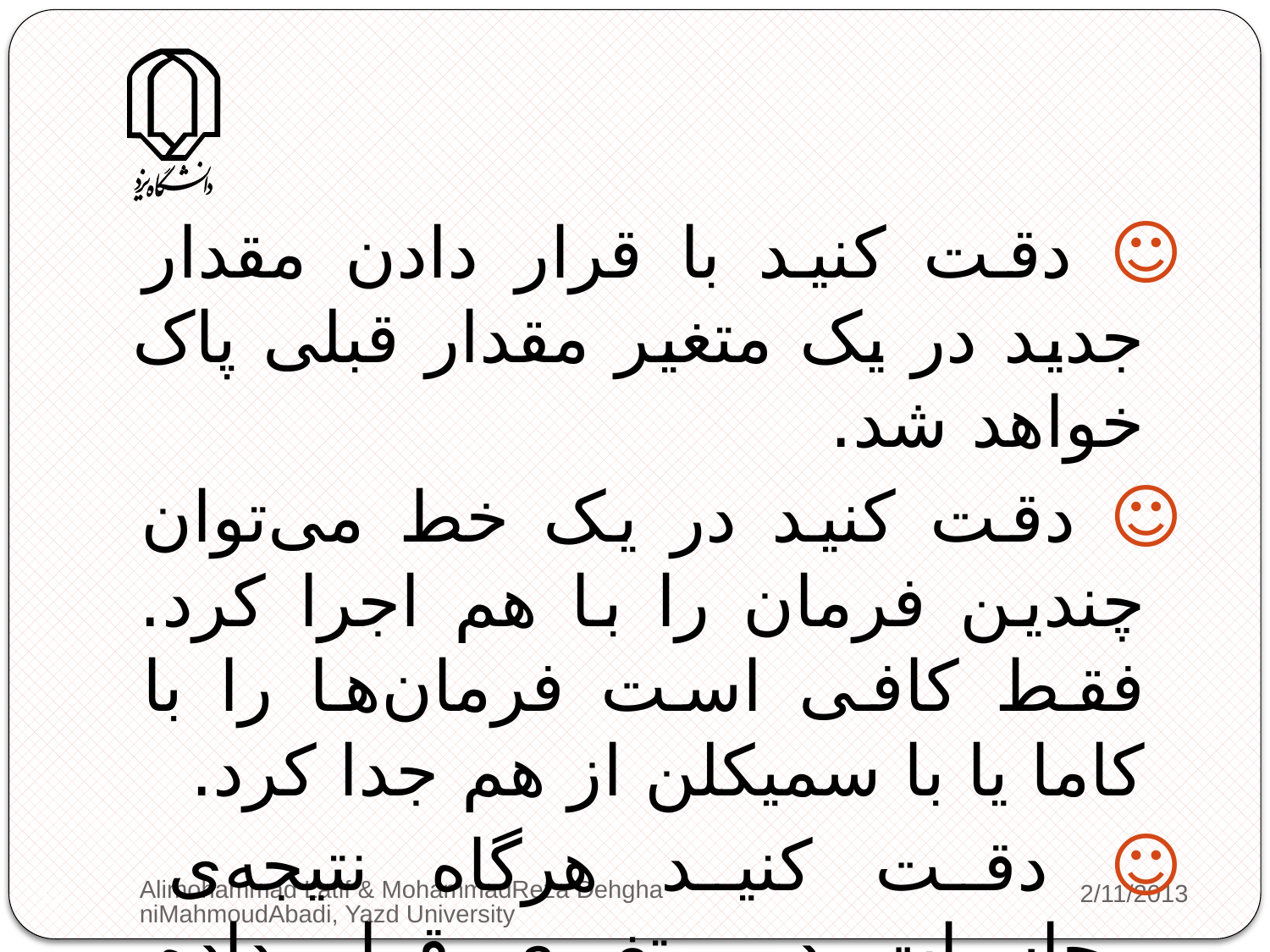

☺ دقت کنید با قرار دادن مقدار جدید در یک متغیر مقدار قبلی پاک خواهد شد.
☺ دقت کنید در یک خط می‌توان چندین فرمان را با هم اجرا کرد. فقط کافی است فرمان‌ها را با کاما یا با سمیکلن از هم جدا کرد.
☺ دقت کنید هرگاه نتیجه‌ی محاسبات در متغیری قرار داده نشود، نتیجه در متغیر ans قرار می‌گیرد.

Alimohammad Latif & MohammadReza DehghaniMahmoudAbadi, Yazd University
2/11/2013
19